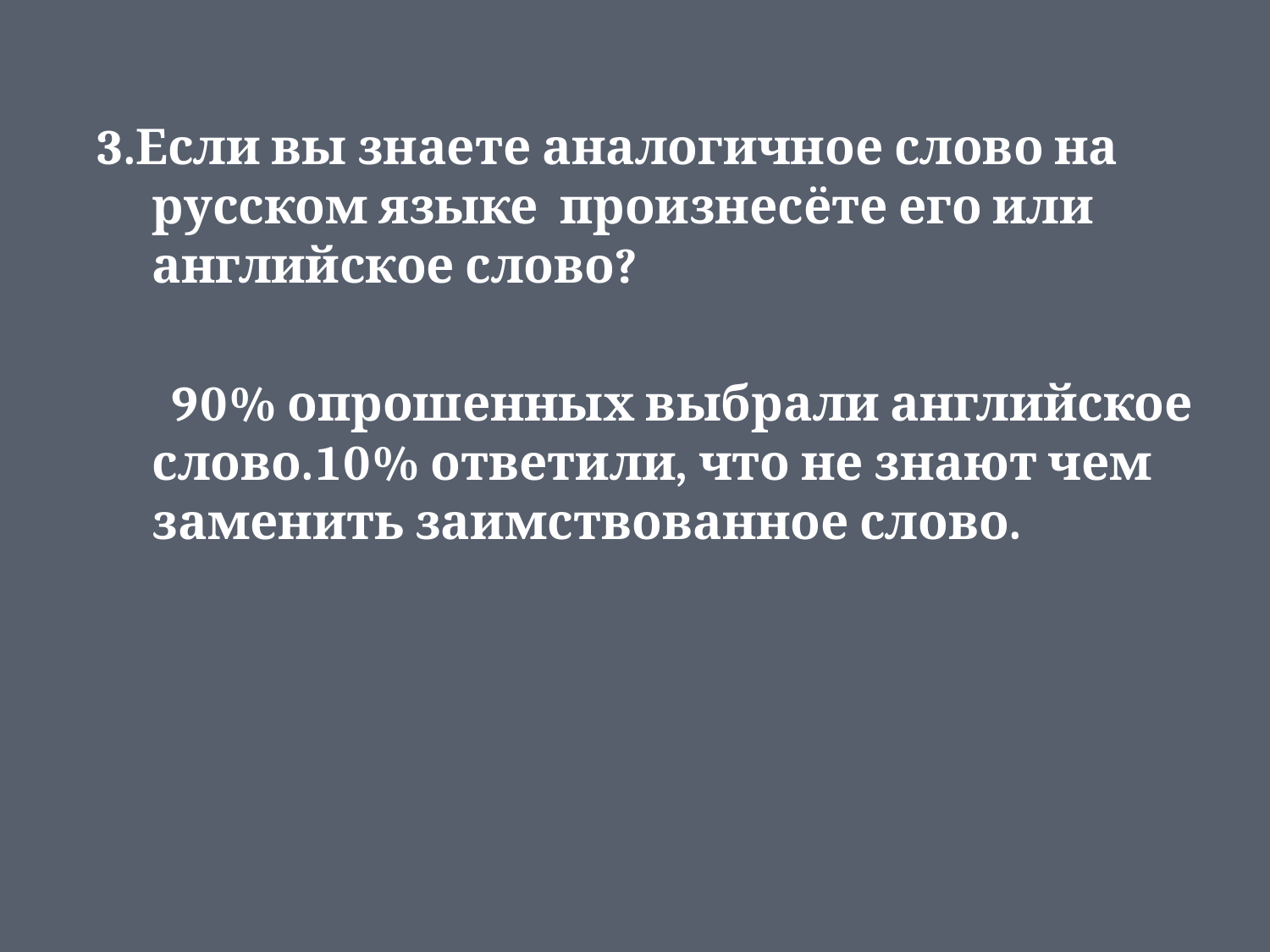

#
3.Если вы знаете аналогичное слово на русском языке  произнесёте его или английское слово?

       90% опрошенных выбрали английское слово.10% ответили, что не знают чем заменить заимствованное слово.